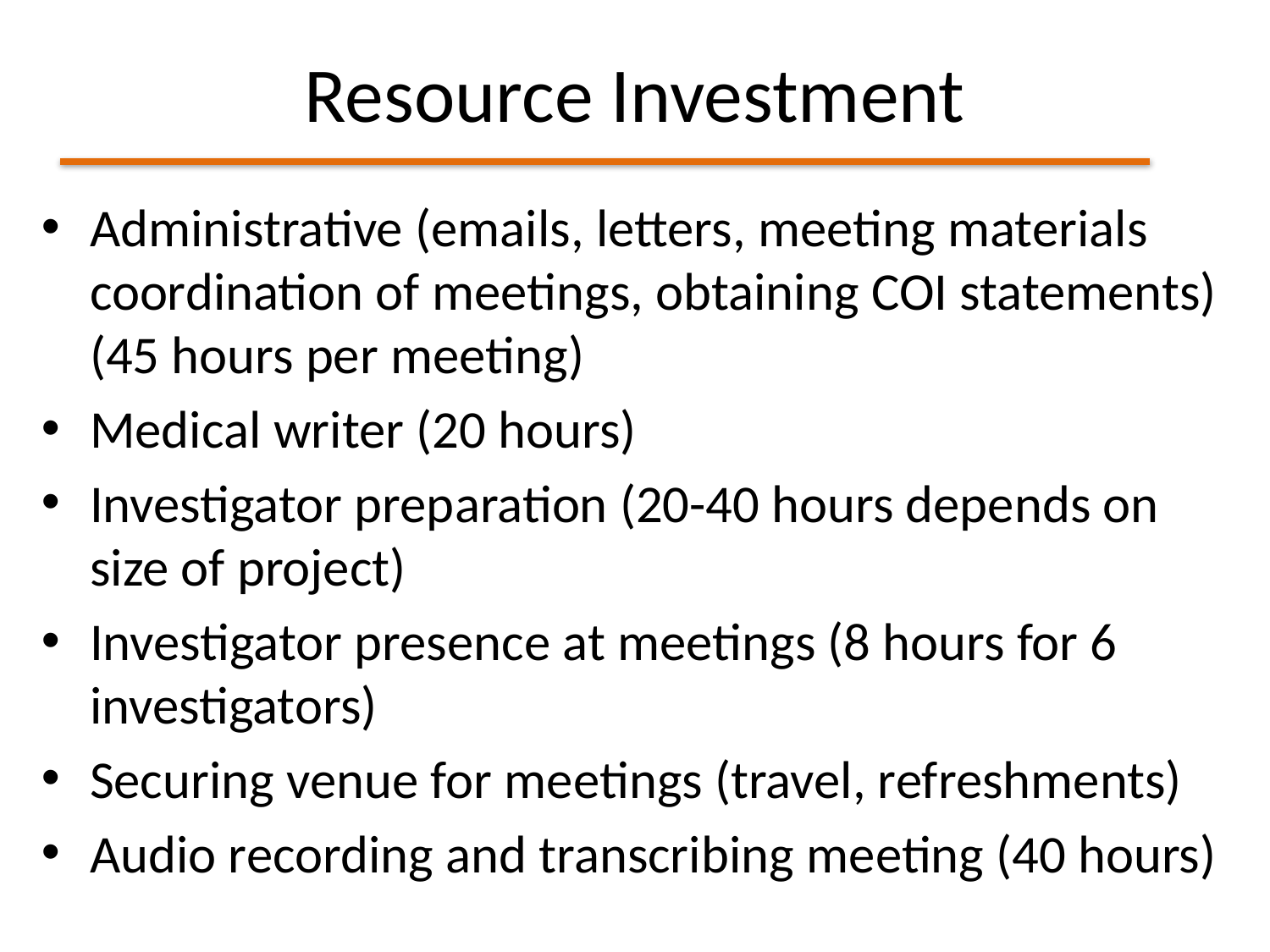

# Resource Investment
Administrative (emails, letters, meeting materials coordination of meetings, obtaining COI statements) (45 hours per meeting)
Medical writer (20 hours)
Investigator preparation (20-40 hours depends on size of project)
Investigator presence at meetings (8 hours for 6 investigators)
Securing venue for meetings (travel, refreshments)
Audio recording and transcribing meeting (40 hours)